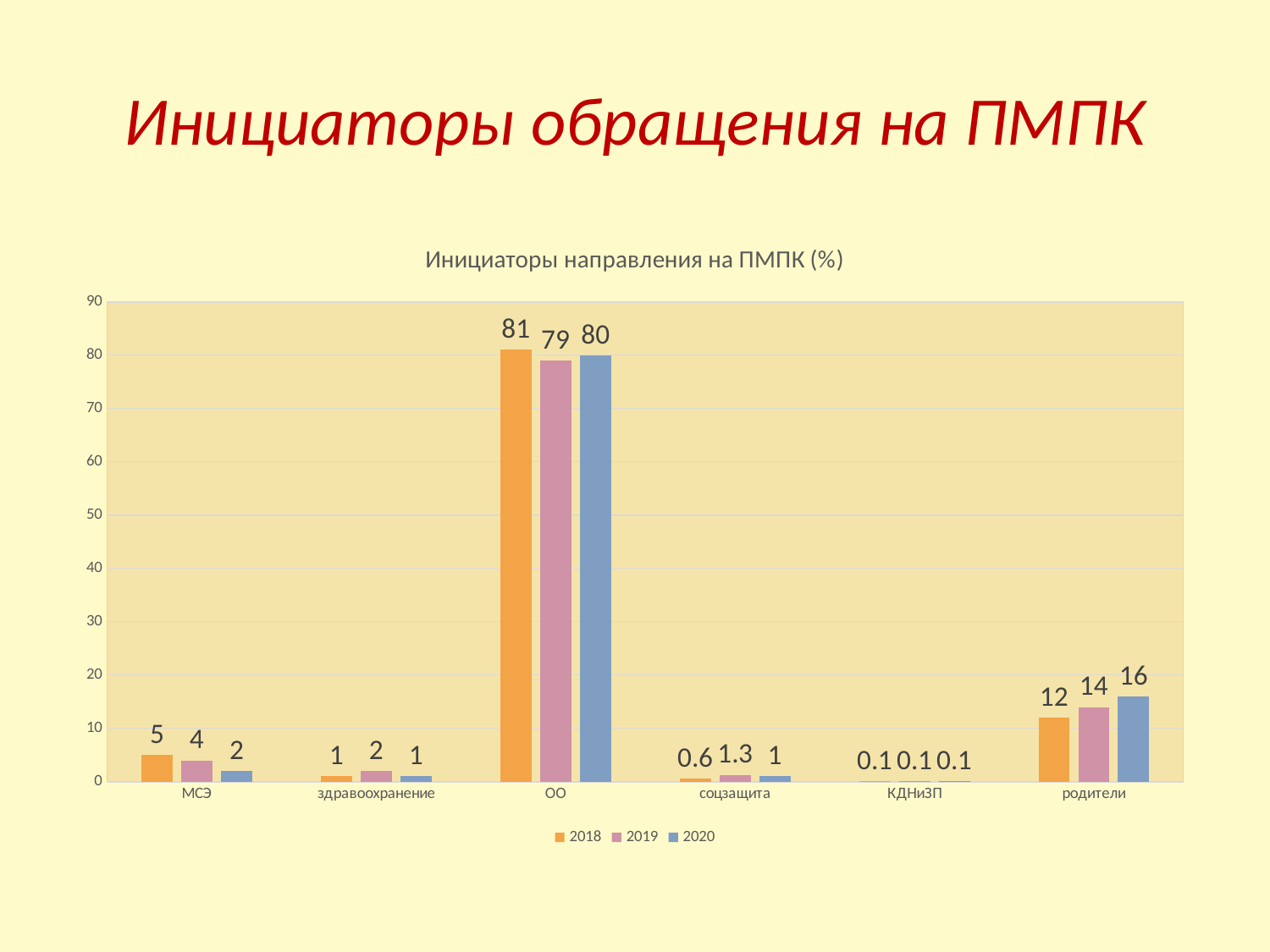

# Инициаторы обращения на ПМПК

### Chart: Инициаторы направления на ПМПК (%)

| Category | 2018 | 2019 | 2020 |
|---|---|---|---|
| МСЭ | 5.0 | 4.0 | 2.0 |
| здравоохранение | 1.0 | 2.0 | 1.0 |
| ОО | 81.0 | 79.0 | 80.0 |
| соцзащита | 0.6 | 1.3 | 1.0 |
| КДНиЗП | 0.1 | 0.1 | 0.1 |
| родители | 12.0 | 14.0 | 16.0 |